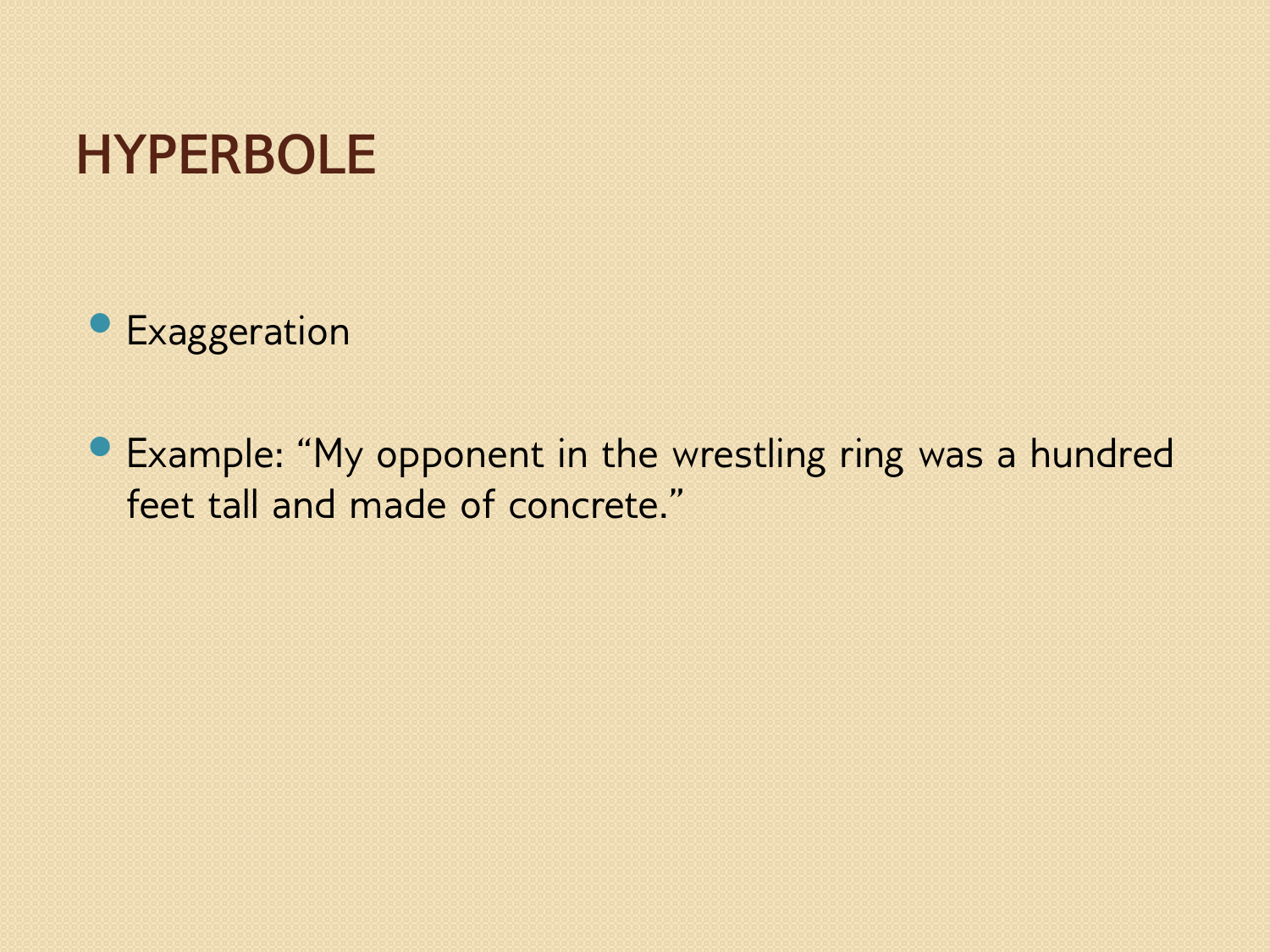

# Hyperbole

Exaggeration

Example: “My opponent in the wrestling ring was a hundred feet tall and made of concrete.”